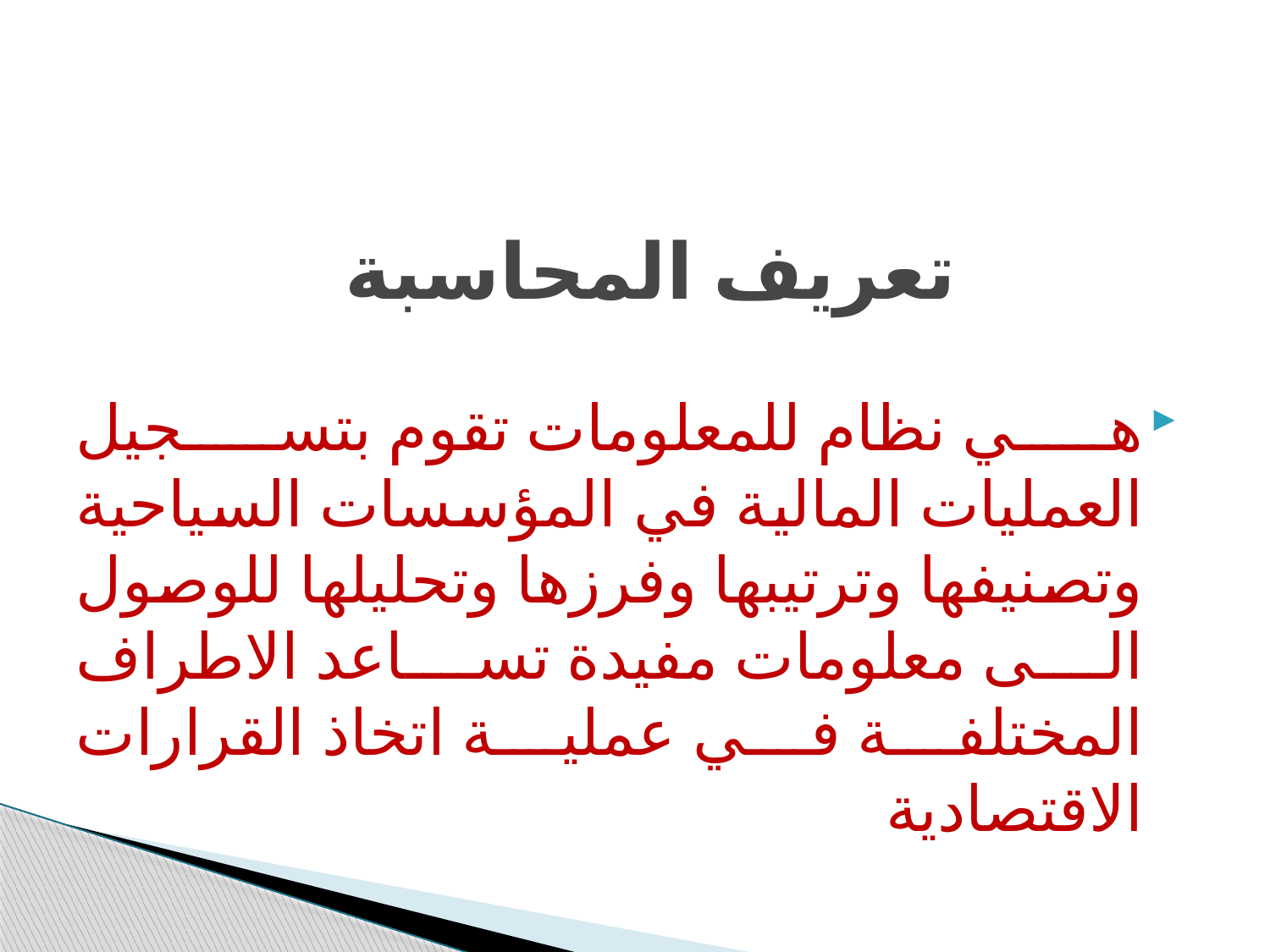

# تعريف المحاسبة

هي نظام للمعلومات تقوم بتسجيل العمليات المالية في المؤسسات السياحية وتصنيفها وترتيبها وفرزها وتحليلها للوصول الى معلومات مفيدة تساعد الاطراف المختلفة في عملية اتخاذ القرارات الاقتصادية